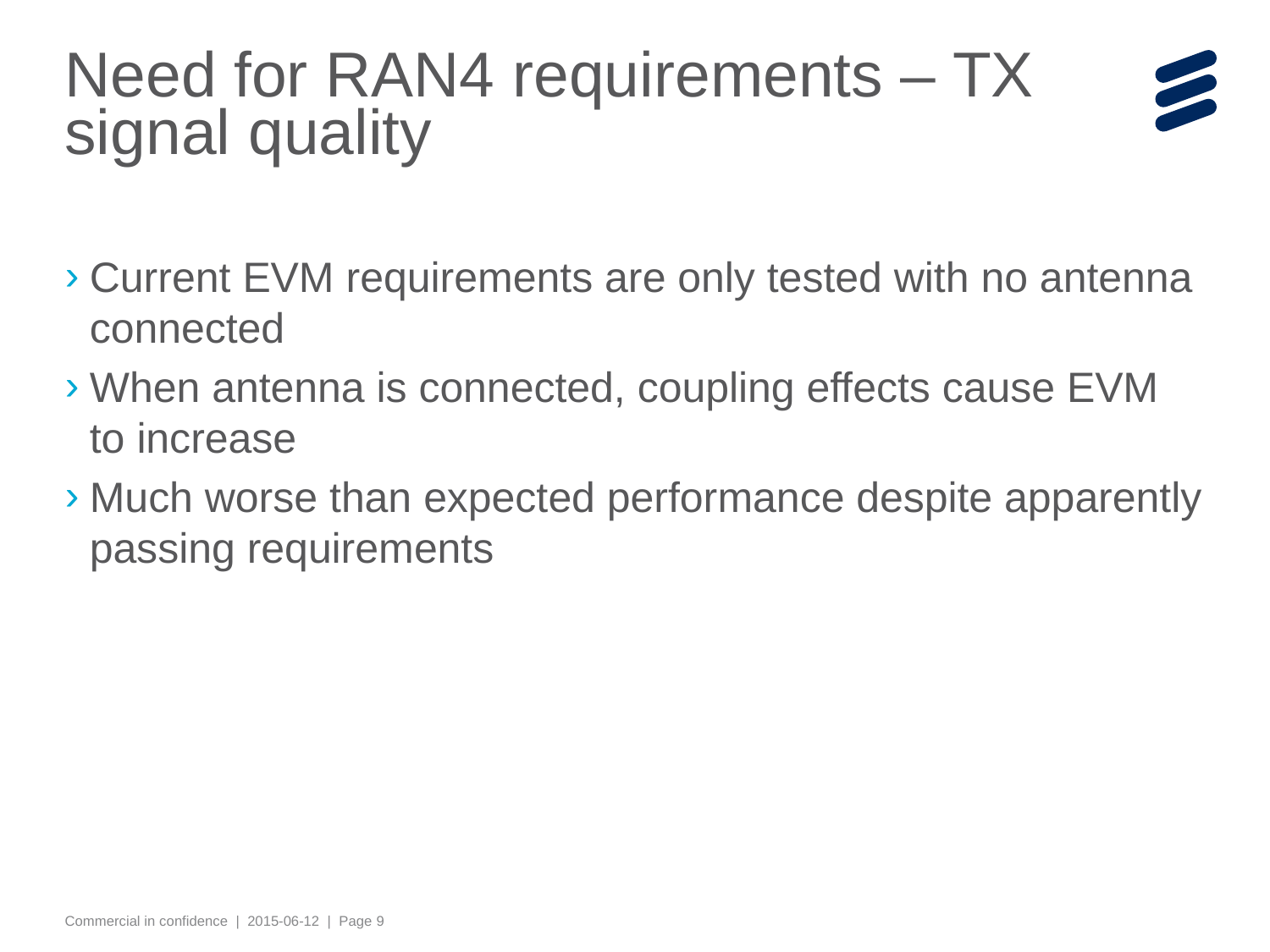

# Need for RAN4 requirements – TX signal quality
Current EVM requirements are only tested with no antenna connected
When antenna is connected, coupling effects cause EVM to increase
Much worse than expected performance despite apparently passing requirements